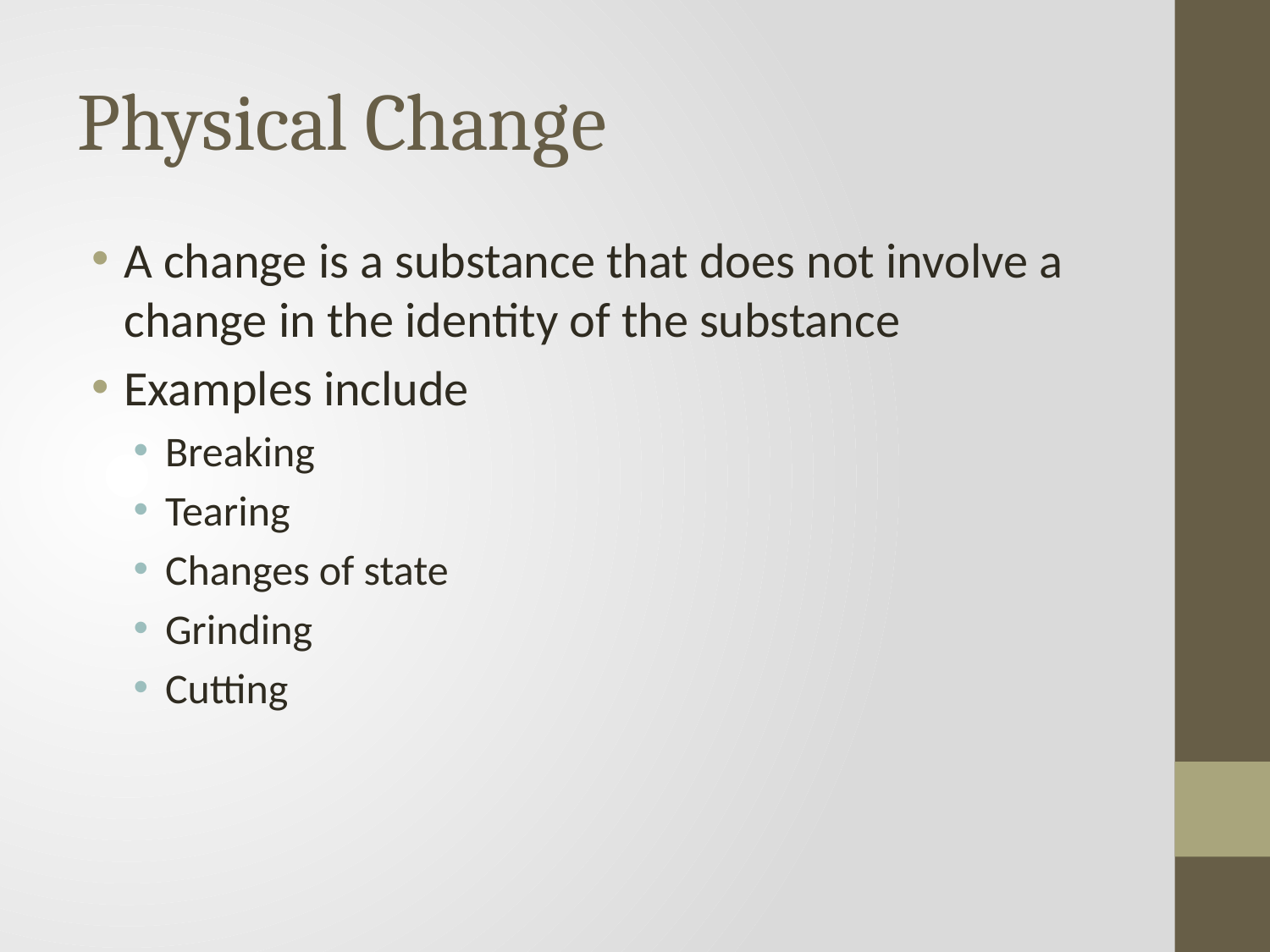

# Physical Change
A change is a substance that does not involve a change in the identity of the substance
Examples include
Breaking
Tearing
Changes of state
Grinding
Cutting